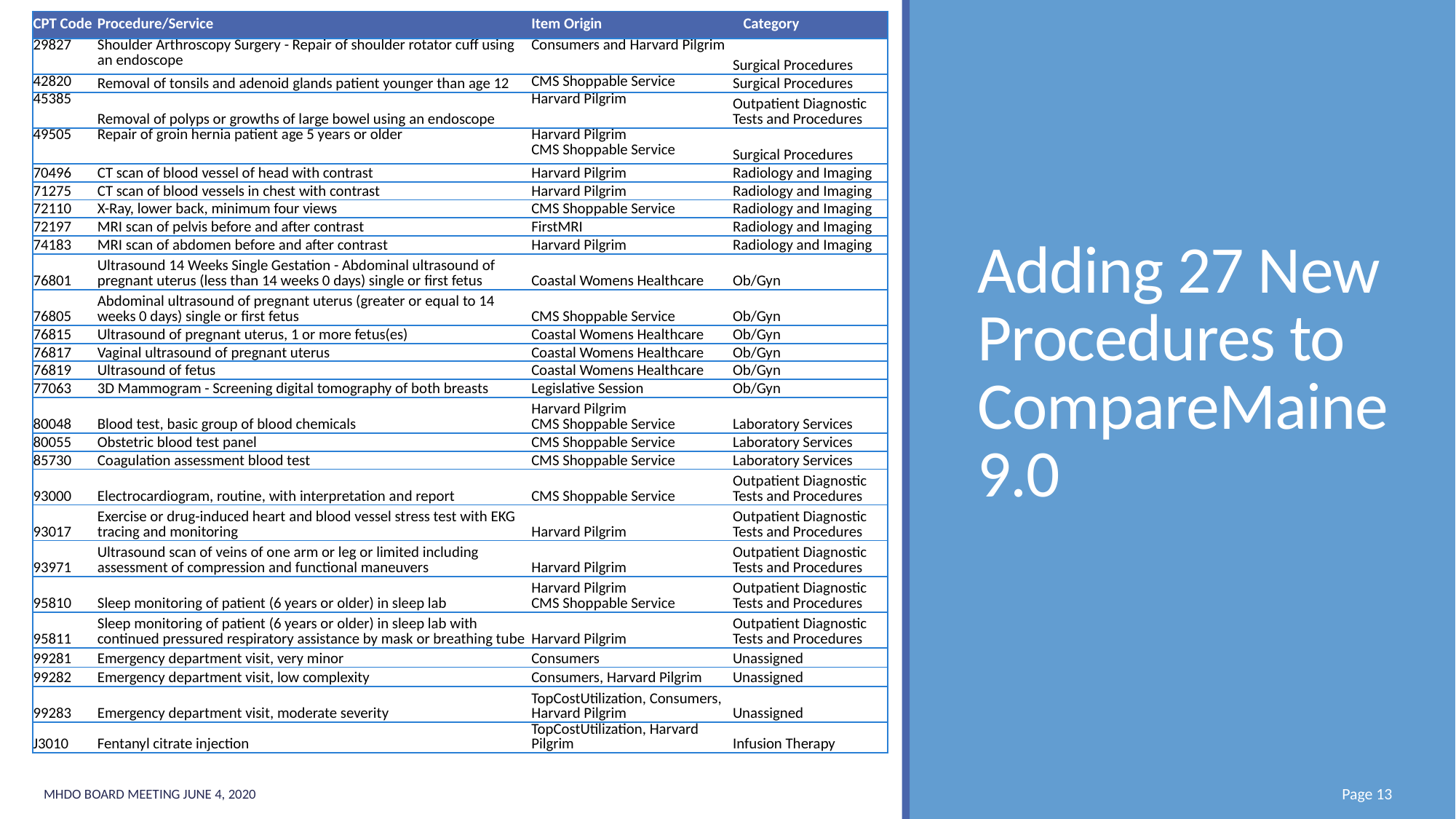

| CPT Code | Procedure/Service | Item Origin | Category |
| --- | --- | --- | --- |
| 29827 | Shoulder Arthroscopy Surgery - Repair of shoulder rotator cuff using an endoscope | Consumers and Harvard Pilgrim | Surgical Procedures |
| 42820 | Removal of tonsils and adenoid glands patient younger than age 12 | CMS Shoppable Service | Surgical Procedures |
| 45385 | Removal of polyps or growths of large bowel using an endoscope | Harvard Pilgrim | Outpatient Diagnostic Tests and Procedures |
| 49505 | Repair of groin hernia patient age 5 years or older | Harvard Pilgrim CMS Shoppable Service | Surgical Procedures |
| 70496 | CT scan of blood vessel of head with contrast | Harvard Pilgrim | Radiology and Imaging |
| 71275 | CT scan of blood vessels in chest with contrast | Harvard Pilgrim | Radiology and Imaging |
| 72110 | X-Ray, lower back, minimum four views | CMS Shoppable Service | Radiology and Imaging |
| 72197 | MRI scan of pelvis before and after contrast | FirstMRI | Radiology and Imaging |
| 74183 | MRI scan of abdomen before and after contrast | Harvard Pilgrim | Radiology and Imaging |
| 76801 | Ultrasound 14 Weeks Single Gestation - Abdominal ultrasound of pregnant uterus (less than 14 weeks 0 days) single or first fetus | Coastal Womens Healthcare | Ob/Gyn |
| 76805 | Abdominal ultrasound of pregnant uterus (greater or equal to 14 weeks 0 days) single or first fetus | CMS Shoppable Service | Ob/Gyn |
| 76815 | Ultrasound of pregnant uterus, 1 or more fetus(es) | Coastal Womens Healthcare | Ob/Gyn |
| 76817 | Vaginal ultrasound of pregnant uterus | Coastal Womens Healthcare | Ob/Gyn |
| 76819 | Ultrasound of fetus | Coastal Womens Healthcare | Ob/Gyn |
| 77063 | 3D Mammogram - Screening digital tomography of both breasts | Legislative Session | Ob/Gyn |
| 80048 | Blood test, basic group of blood chemicals | Harvard Pilgrim CMS Shoppable Service | Laboratory Services |
| 80055 | Obstetric blood test panel | CMS Shoppable Service | Laboratory Services |
| 85730 | Coagulation assessment blood test | CMS Shoppable Service | Laboratory Services |
| 93000 | Electrocardiogram, routine, with interpretation and report | CMS Shoppable Service | Outpatient Diagnostic Tests and Procedures |
| 93017 | Exercise or drug-induced heart and blood vessel stress test with EKG tracing and monitoring | Harvard Pilgrim | Outpatient Diagnostic Tests and Procedures |
| 93971 | Ultrasound scan of veins of one arm or leg or limited including assessment of compression and functional maneuvers | Harvard Pilgrim | Outpatient Diagnostic Tests and Procedures |
| 95810 | Sleep monitoring of patient (6 years or older) in sleep lab | Harvard Pilgrim CMS Shoppable Service | Outpatient Diagnostic Tests and Procedures |
| 95811 | Sleep monitoring of patient (6 years or older) in sleep lab with continued pressured respiratory assistance by mask or breathing tube | Harvard Pilgrim | Outpatient Diagnostic Tests and Procedures |
| 99281 | Emergency department visit, very minor | Consumers | Unassigned |
| 99282 | Emergency department visit, low complexity | Consumers, Harvard Pilgrim | Unassigned |
| 99283 | Emergency department visit, moderate severity | TopCostUtilization, Consumers, Harvard Pilgrim | Unassigned |
| J3010 | Fentanyl citrate injection | TopCostUtilization, Harvard Pilgrim | Infusion Therapy |
# Adding 27 New Procedures to CompareMaine 9.0

MHDO Board Meeting June 4, 2020
Page 13